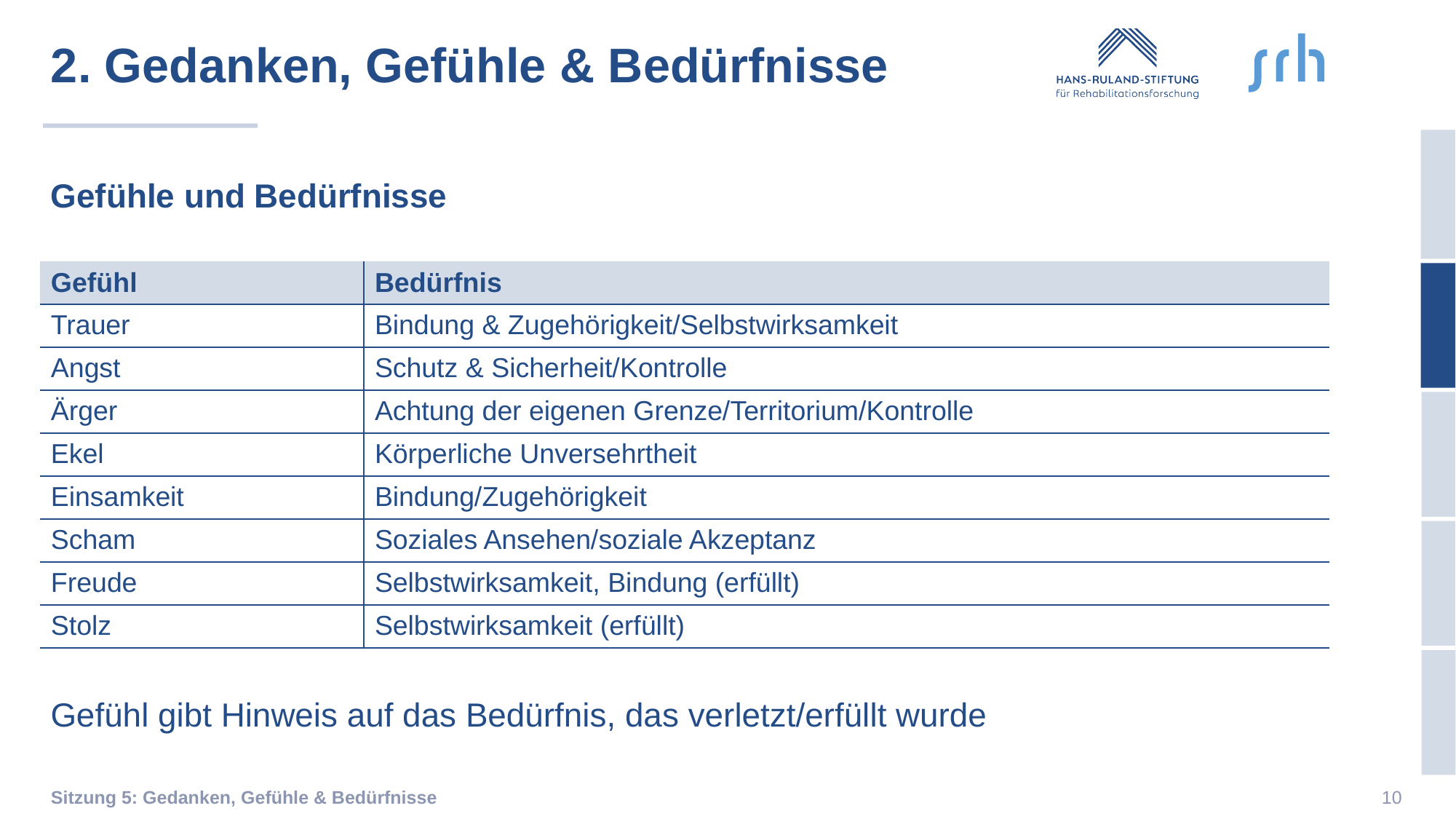

# 2. Gedanken, Gefühle & Bedürfnisse
Gefühle und Bedürfnisse

| Gefühl | Bedürfnis |
| --- | --- |
| Trauer | Bindung & Zugehörigkeit/Selbstwirksamkeit |
| Angst | Schutz & Sicherheit/Kontrolle |
| Ärger | Achtung der eigenen Grenze/Territorium/Kontrolle |
| Ekel | Körperliche Unversehrtheit |
| Einsamkeit | Bindung/Zugehörigkeit |
| Scham | Soziales Ansehen/soziale Akzeptanz |
| Freude | Selbstwirksamkeit, Bindung (erfüllt) |
| Stolz | Selbstwirksamkeit (erfüllt) |
Gefühl gibt Hinweis auf das Bedürfnis, das verletzt/erfüllt wurde
10
Sitzung 5: Gedanken, Gefühle & Bedürfnisse